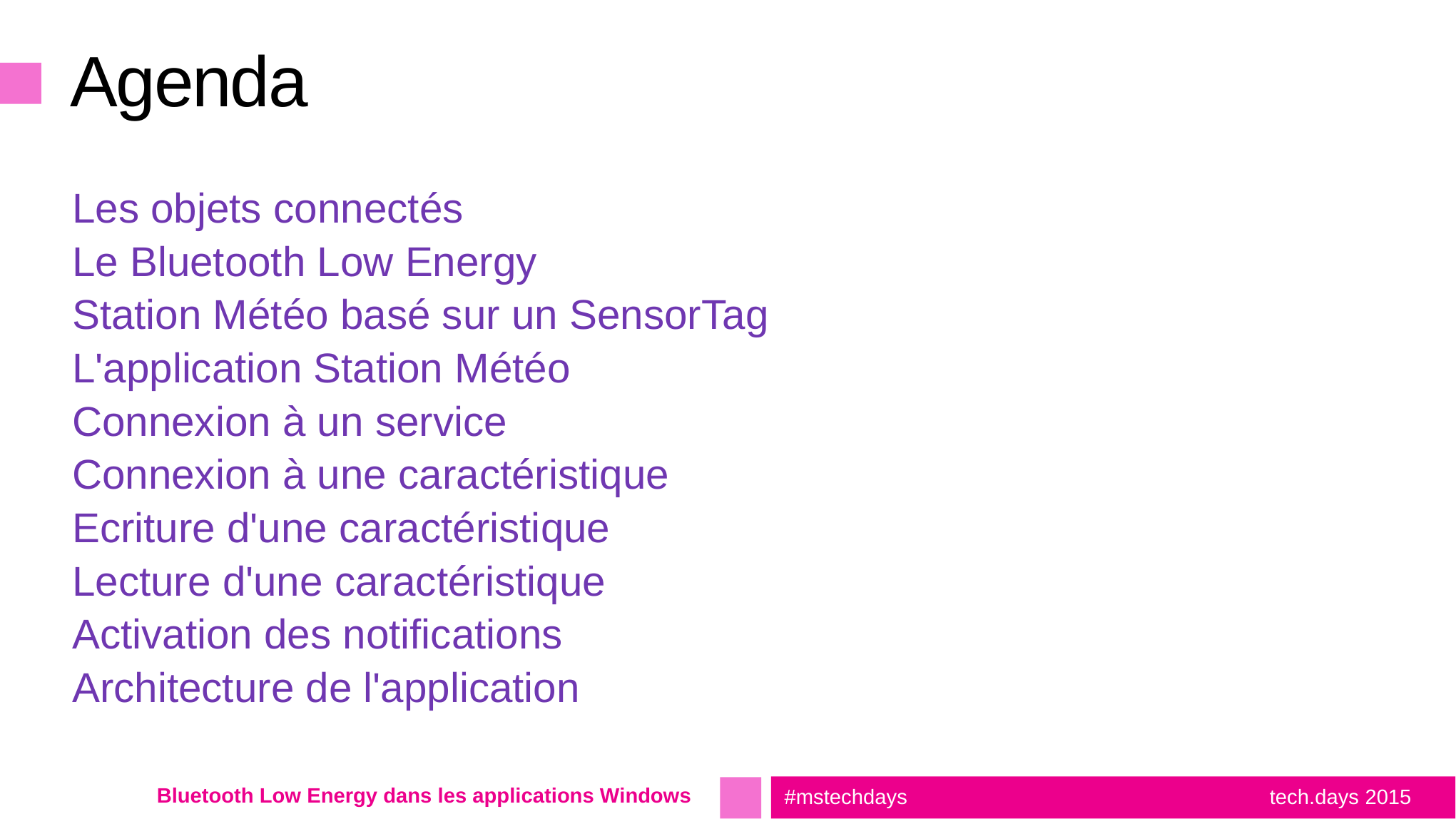

# Agenda

Les objets connectés
Le Bluetooth Low Energy
Station Météo basé sur un SensorTag
L'application Station Météo
Connexion à un service
Connexion à une caractéristique
Ecriture d'une caractéristique
Lecture d'une caractéristique
Activation des notifications
Architecture de l'application
Bluetooth Low Energy dans les applications Windows